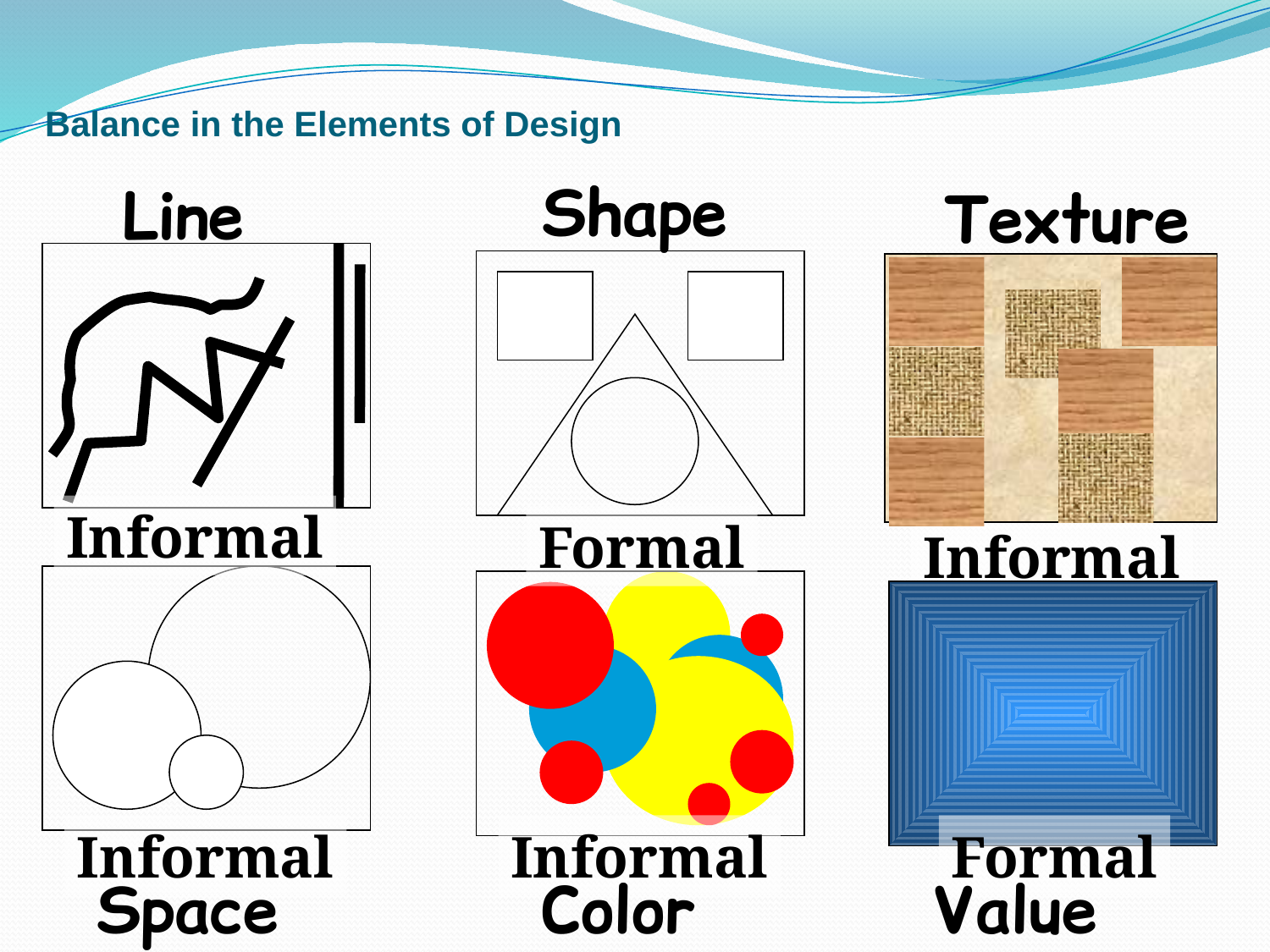

# Balance in the Elements of Design
Shape
Line
Texture

Informal
Formal
Informal

Informal
Informal
Formal
Space
Color
Value